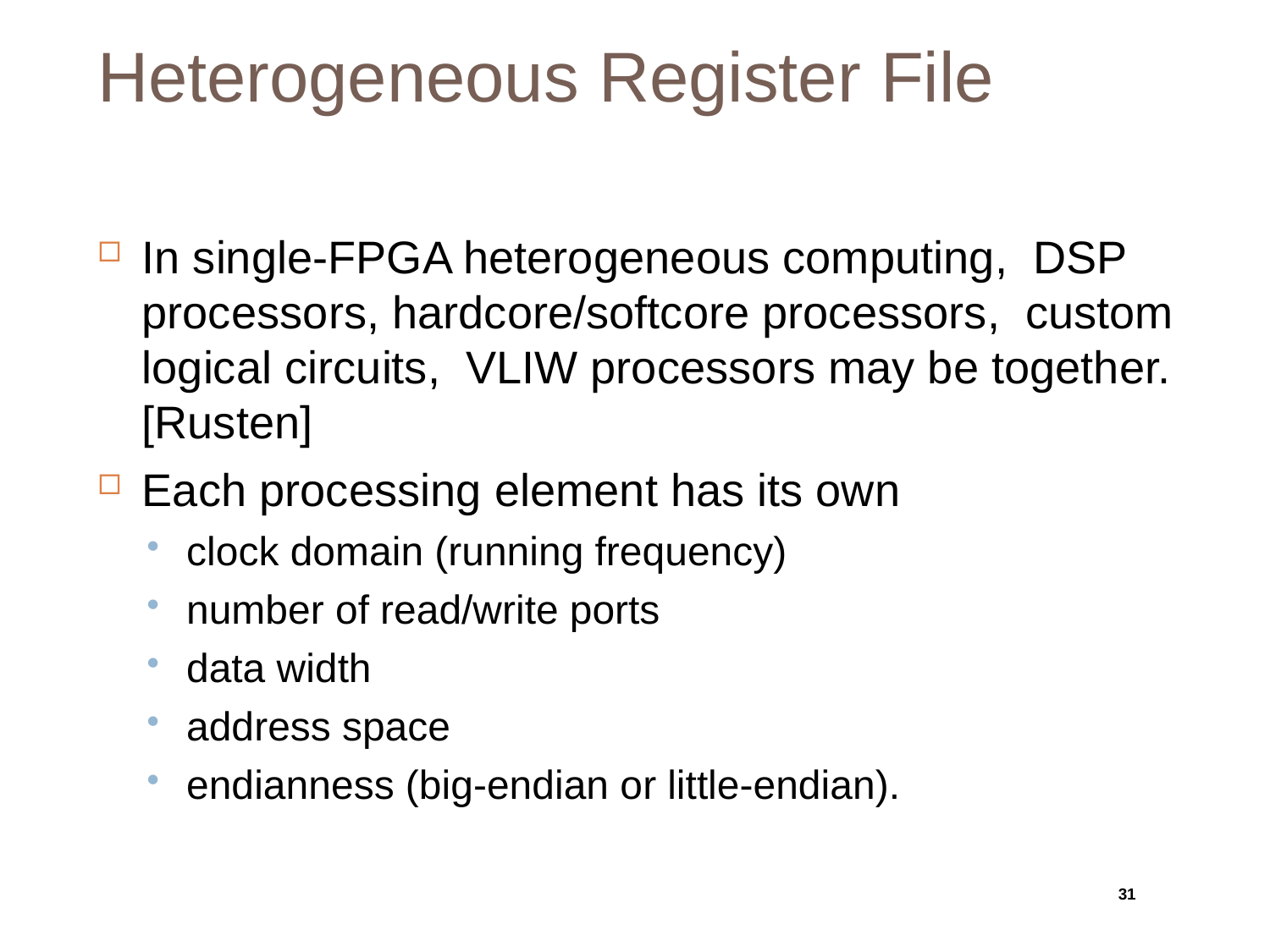

# Heterogeneous Register File
In single-FPGA heterogeneous computing,  DSP processors, hardcore/softcore processors,  custom logical circuits,  VLIW processors may be together.  [Rusten]
Each processing element has its own
clock domain (running frequency)
number of read/write ports
data width
address space
endianness (big-endian or little-endian).

31